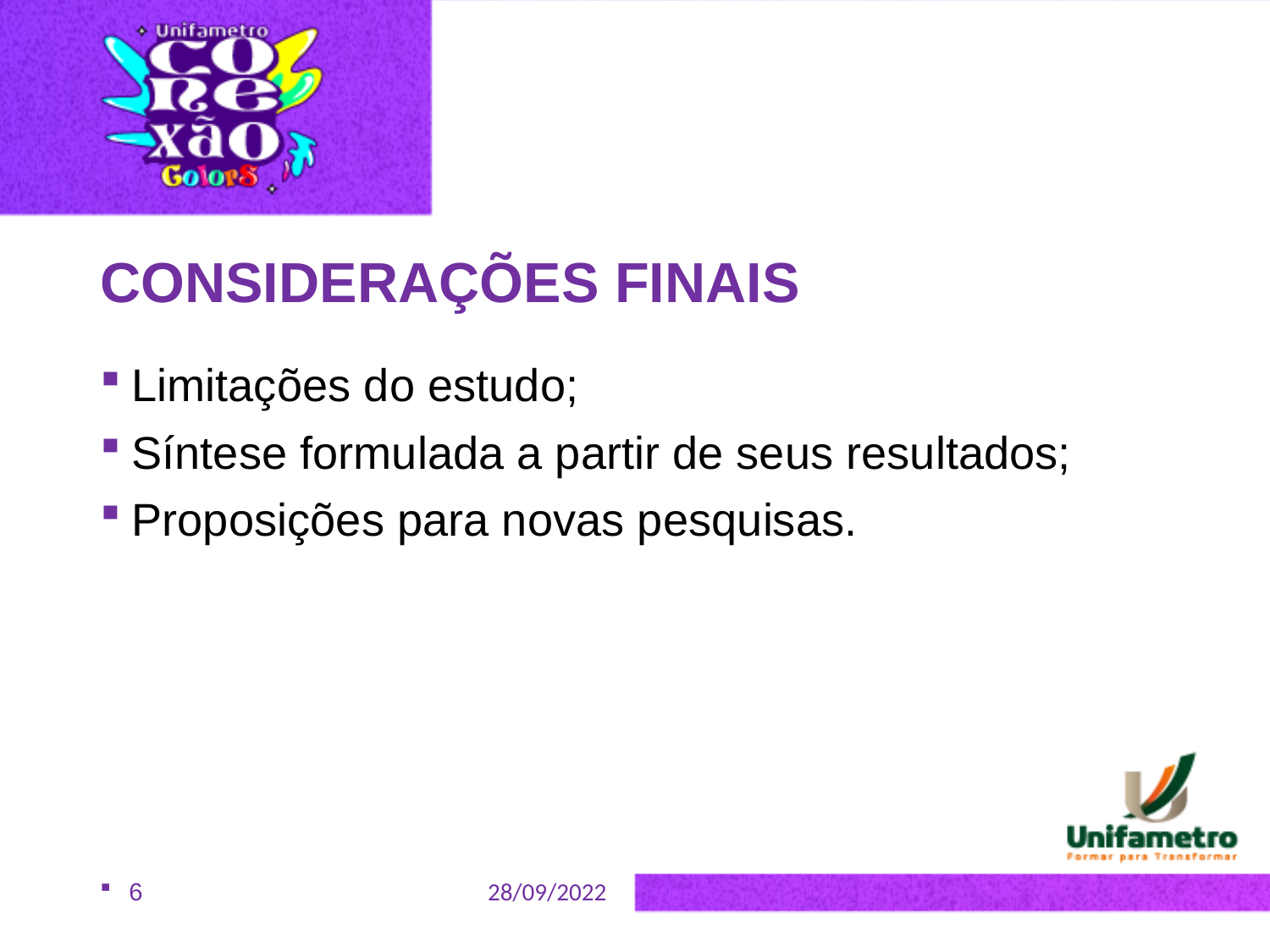

# CONSIDERAÇÕES FINAIS
Limitações do estudo;
Síntese formulada a partir de seus resultados;
Proposições para novas pesquisas.
6
28/09/2022
6